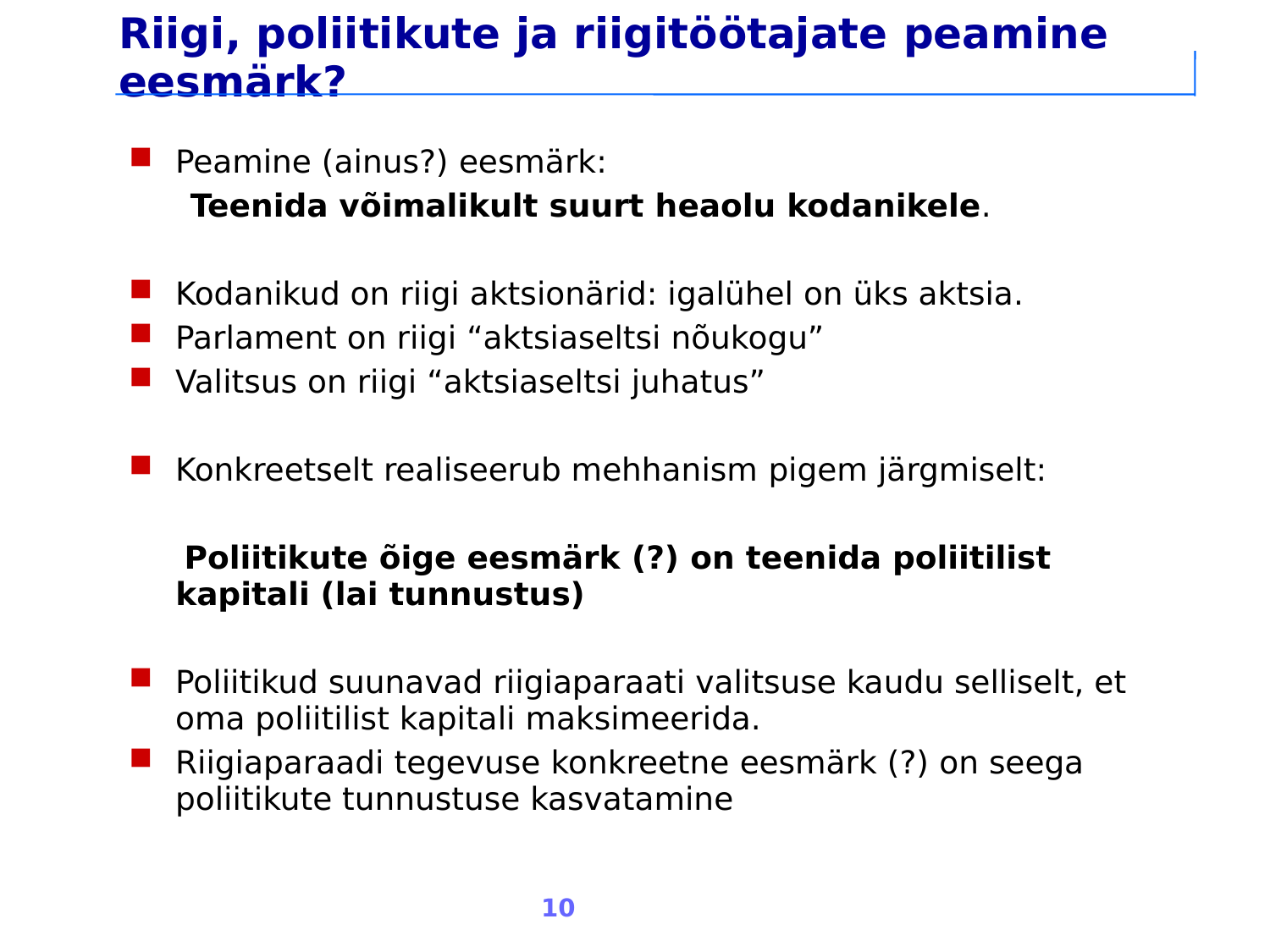

Riigi, poliitikute ja riigitöötajate peamine eesmärk?

Peamine (ainus?) eesmärk:
      Teenida võimalikult suurt heaolu kodanikele.

Kodanikud on riigi aktsionärid: igalühel on üks aktsia.
Parlament on riigi “aktsiaseltsi nõukogu”
Valitsus on riigi “aktsiaseltsi juhatus”

Konkreetselt realiseerub mehhanism pigem järgmiselt:

     Poliitikute õige eesmärk (?) on teenida poliitilist kapitali (lai tunnustus)‏

Poliitikud suunavad riigiaparaati valitsuse kaudu selliselt, et oma poliitilist kapitali maksimeerida.
Riigiaparaadi tegevuse konkreetne eesmärk (?) on seega poliitikute tunnustuse kasvatamine